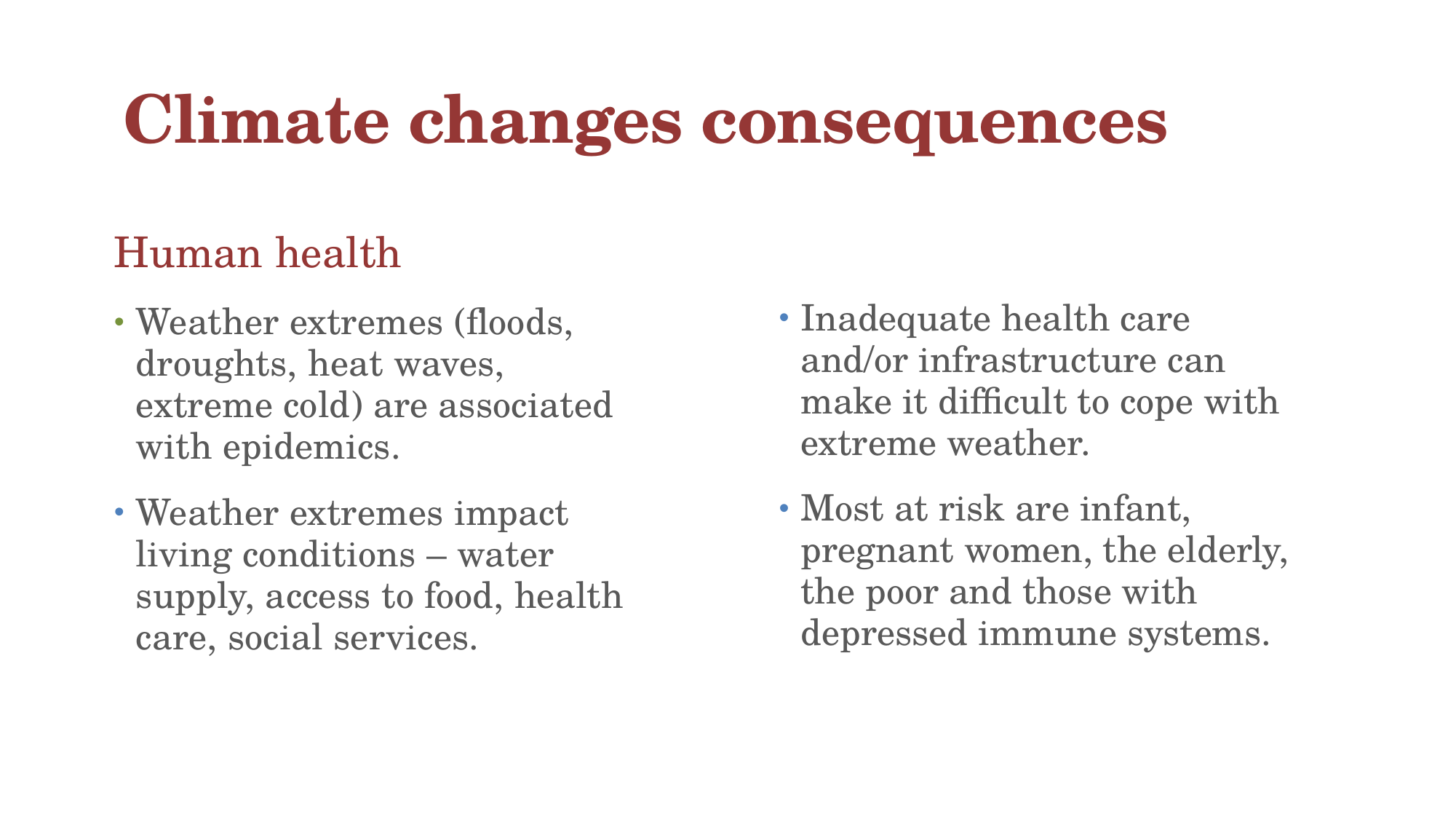

# Climate changes consequences
Human health
Weather extremes (floods, droughts, heat waves, extreme cold) are associated with epidemics.
Weather extremes impact living conditions – water supply, access to food, health care, social services.

Inadequate health care and/or infrastructure can make it difficult to cope with extreme weather.
Most at risk are infant, pregnant women, the elderly, the poor and those with depressed immune systems.

Dr. I.Echeverry_KSU_CAMS_CHS_HE_2nd3637
16